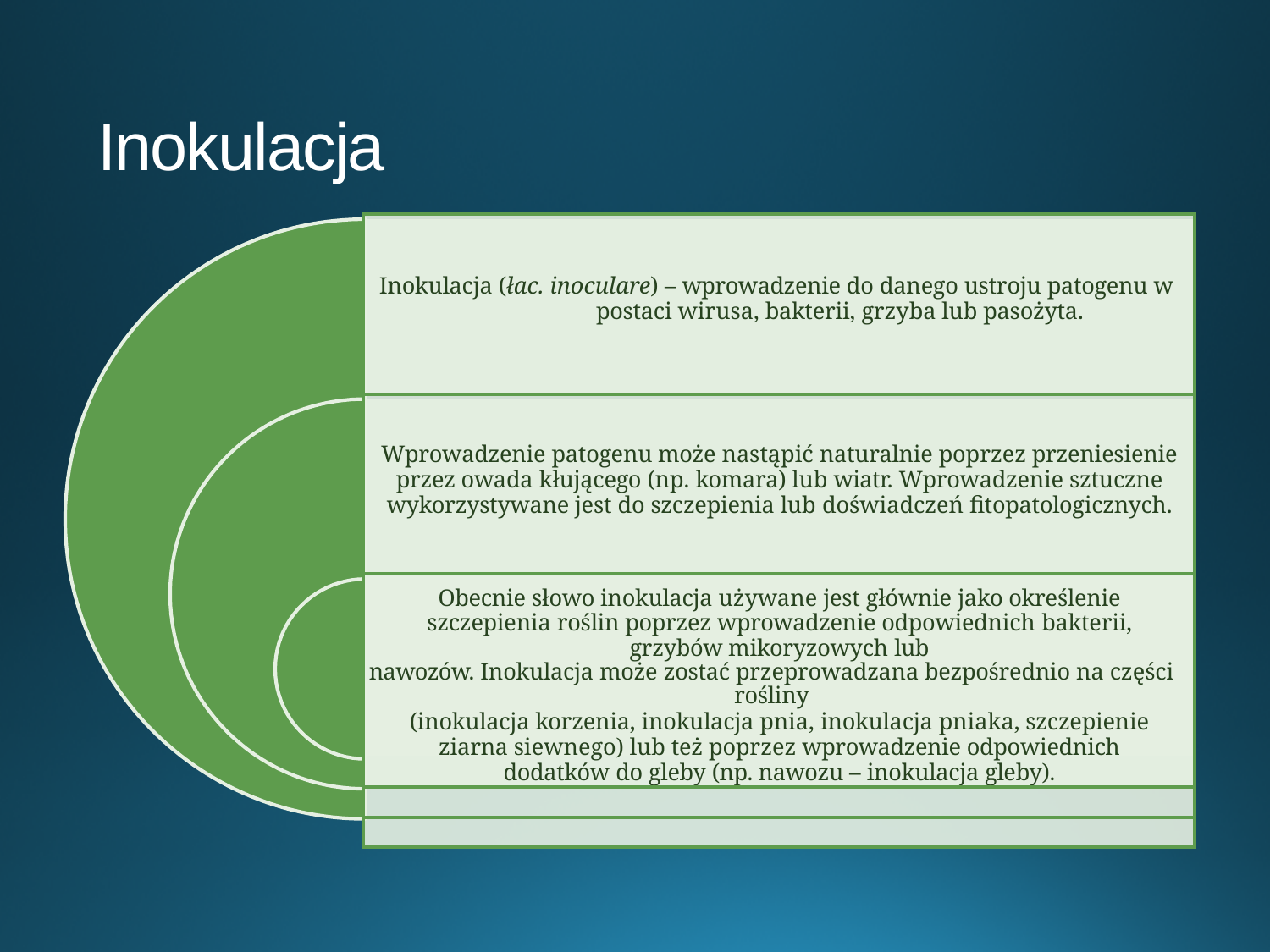

# Inokulacja
| Inokulacja (łac. inoculare) – wprowadzenie do danego ustroju patogenu w postaci wirusa, bakterii, grzyba lub pasożyta. |
| --- |
| Wprowadzenie patogenu może nastąpić naturalnie poprzez przeniesienie przez owada kłującego (np. komara) lub wiatr. Wprowadzenie sztuczne wykorzystywane jest do szczepienia lub doświadczeń fitopatologicznych. |
| Obecnie słowo inokulacja używane jest głównie jako określenie szczepienia roślin poprzez wprowadzenie odpowiednich bakterii, grzybów mikoryzowych lub nawozów. Inokulacja może zostać przeprowadzana bezpośrednio na części rośliny (inokulacja korzenia, inokulacja pnia, inokulacja pniaka, szczepienie ziarna siewnego) lub też poprzez wprowadzenie odpowiednich dodatków do gleby (np. nawozu – inokulacja gleby). |
|  |
|  |